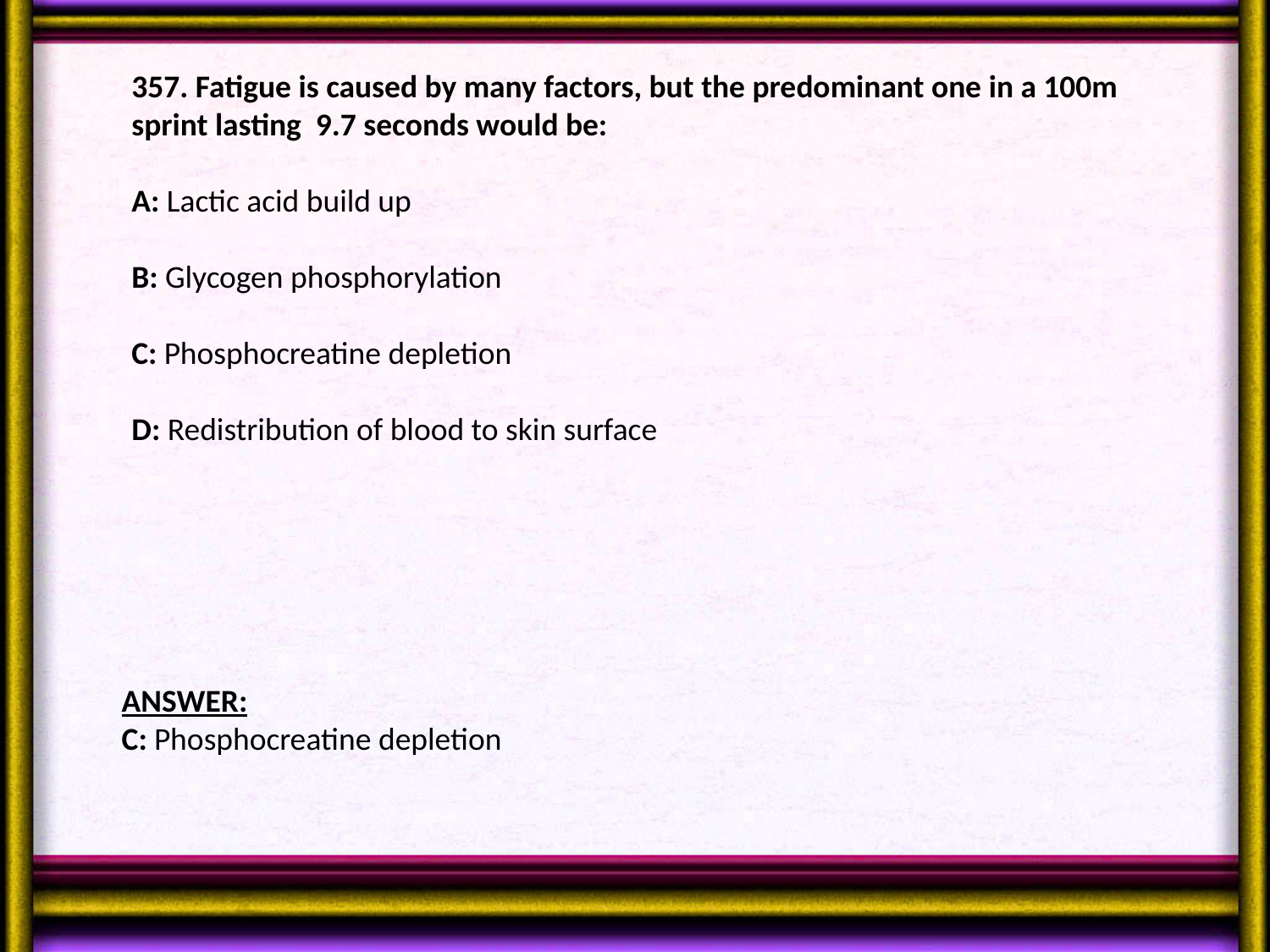

357. Fatigue is caused by many factors, but the predominant one in a 100m sprint lasting  9.7 seconds would be:

A: Lactic acid build up

B: Glycogen phosphorylation

C: Phosphocreatine depletion

D: Redistribution of blood to skin surface
ANSWER:
C: Phosphocreatine depletion